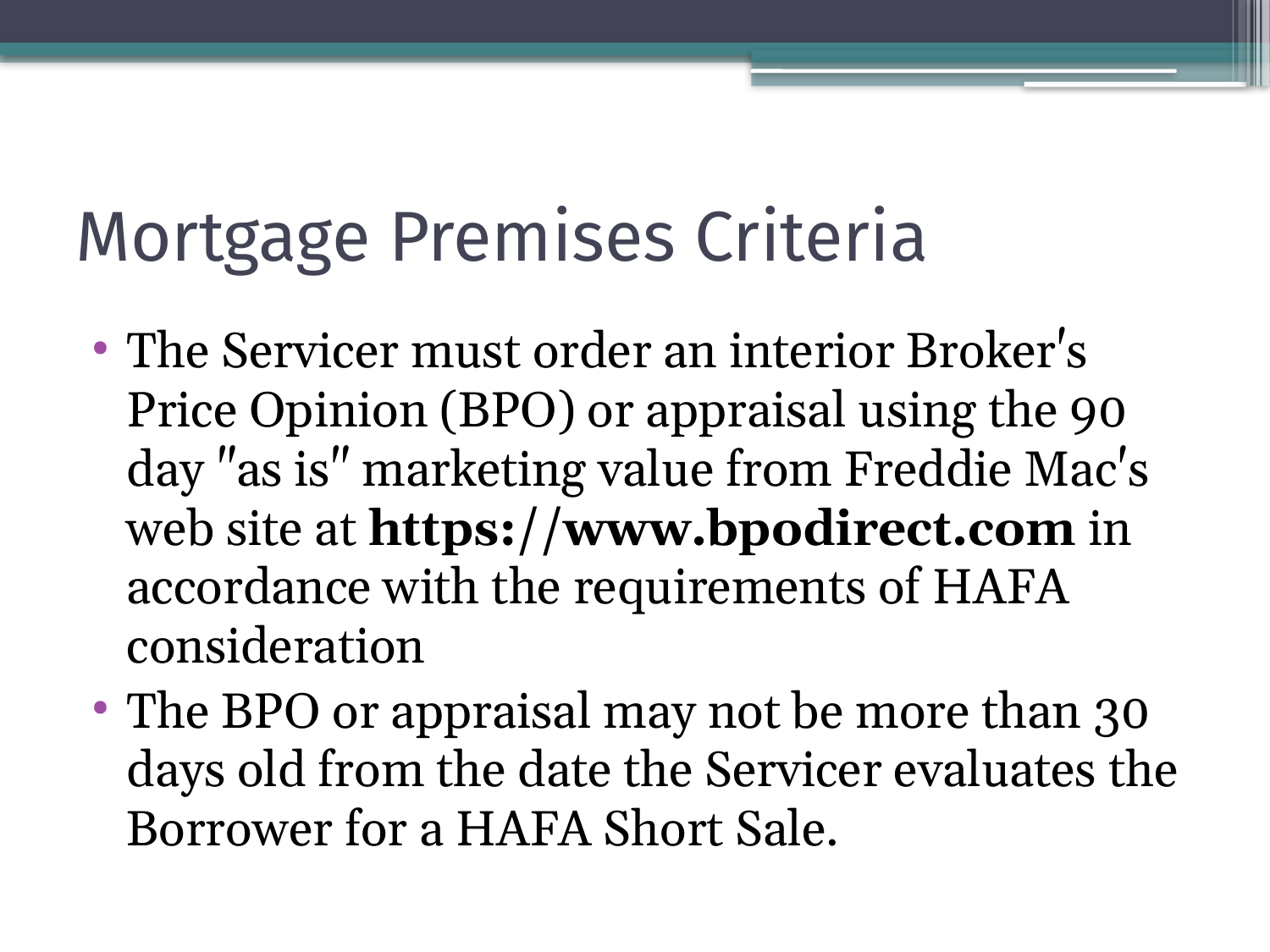

# Mortgage Premises Criteria
The Servicer must order an interior Broker's Price Opinion (BPO) or appraisal using the 90 day "as is" marketing value from Freddie Mac's web site at https://www.bpodirect.com in accordance with the requirements of HAFA consideration
The BPO or appraisal may not be more than 30 days old from the date the Servicer evaluates the Borrower for a HAFA Short Sale.